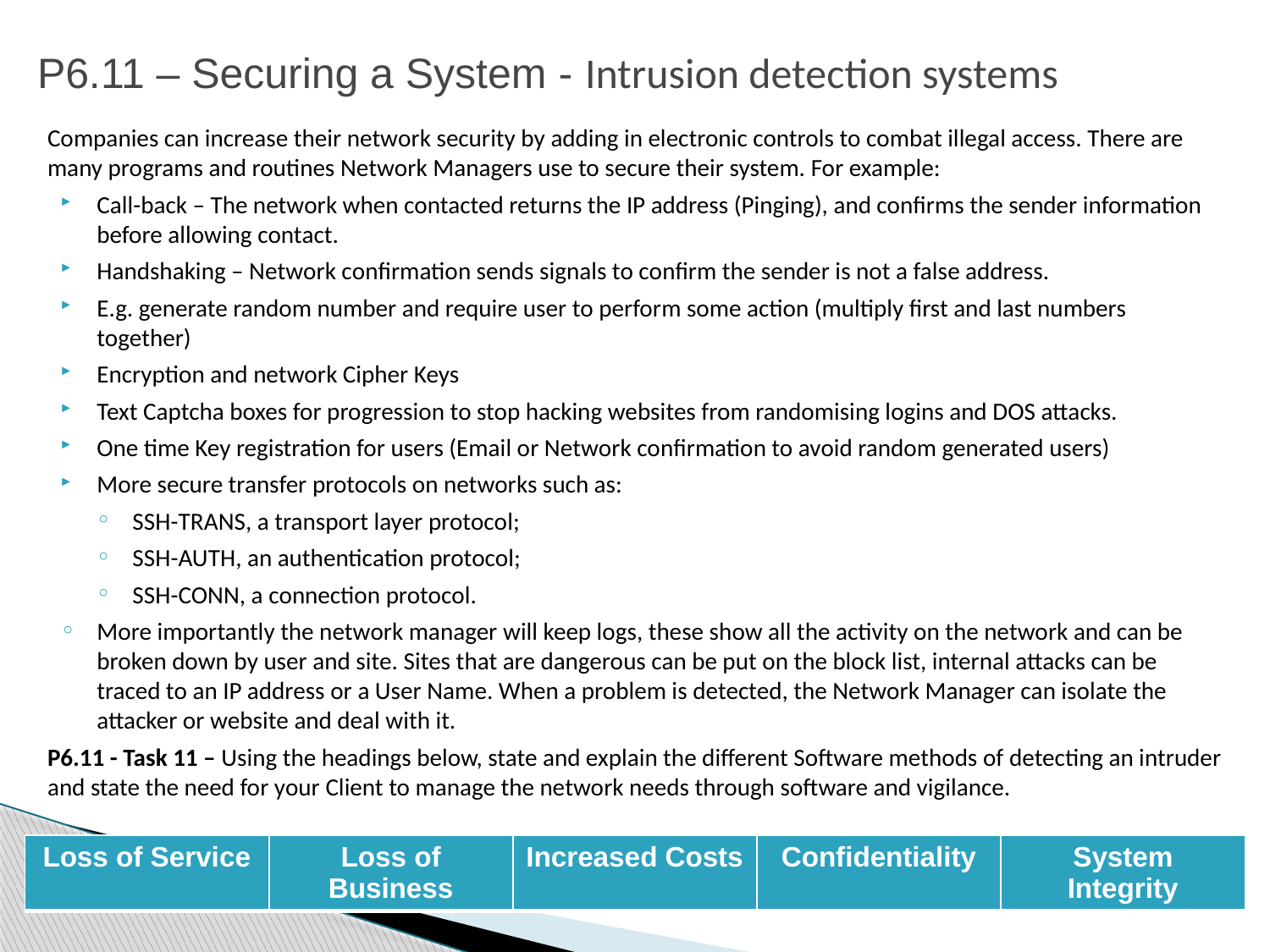

# P6.11 – Securing a System - Intrusion detection systems
Companies can increase their network security by adding in electronic controls to combat illegal access. There are many programs and routines Network Managers use to secure their system. For example:
Call-back – The network when contacted returns the IP address (Pinging), and confirms the sender information before allowing contact.
Handshaking – Network confirmation sends signals to confirm the sender is not a false address.
E.g. generate random number and require user to perform some action (multiply first and last numbers together)
Encryption and network Cipher Keys
Text Captcha boxes for progression to stop hacking websites from randomising logins and DOS attacks.
One time Key registration for users (Email or Network confirmation to avoid random generated users)
More secure transfer protocols on networks such as:
SSH-TRANS, a transport layer protocol;
SSH-AUTH, an authentication protocol;
SSH-CONN, a connection protocol.
More importantly the network manager will keep logs, these show all the activity on the network and can be broken down by user and site. Sites that are dangerous can be put on the block list, internal attacks can be traced to an IP address or a User Name. When a problem is detected, the Network Manager can isolate the attacker or website and deal with it.
P6.11 - Task 11 – Using the headings below, state and explain the different Software methods of detecting an intruder and state the need for your Client to manage the network needs through software and vigilance.
| Loss of Service | Loss of Business | Increased Costs | Confidentiality | System Integrity |
| --- | --- | --- | --- | --- |